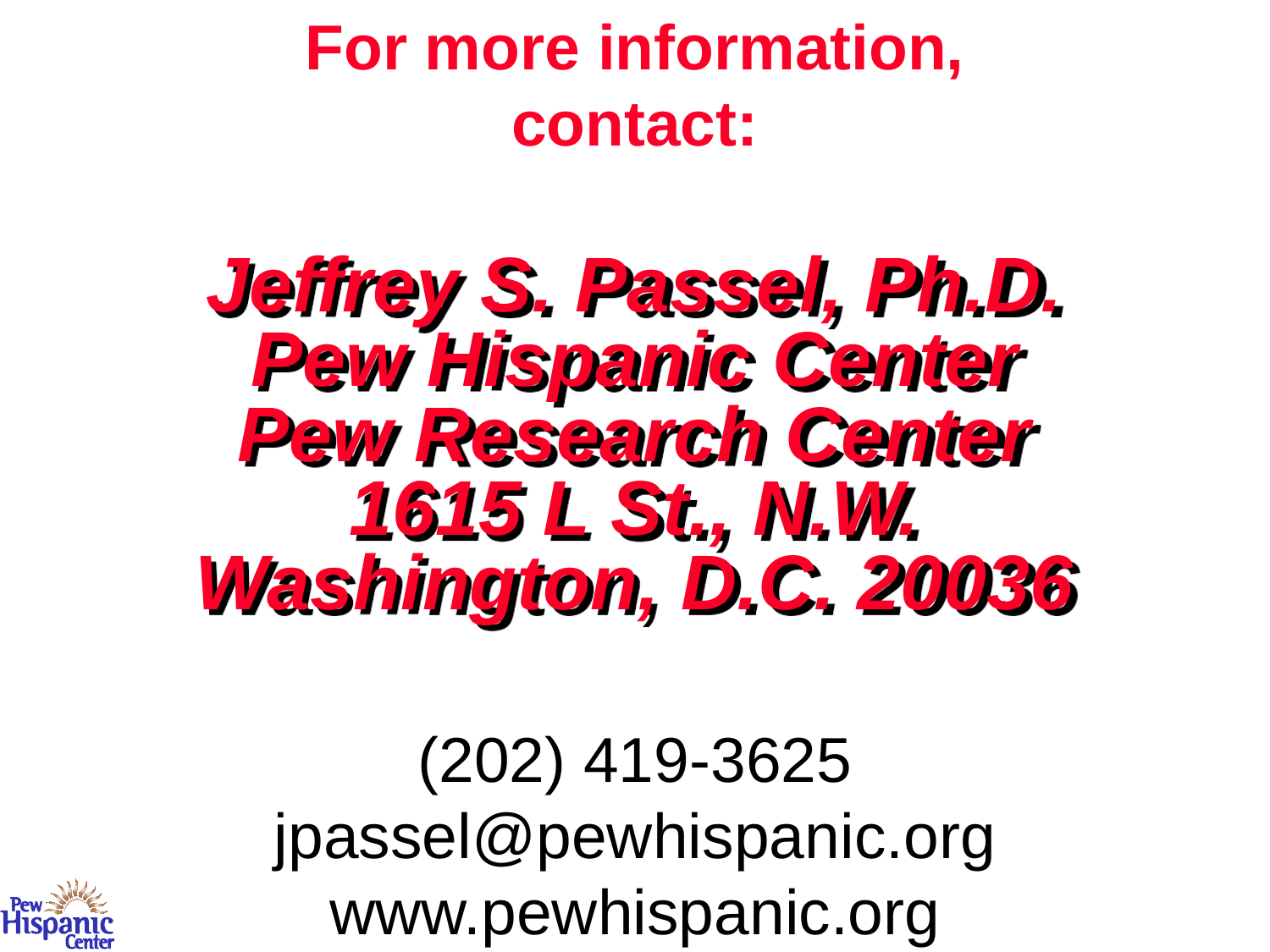

# For more information, contact:
Jeffrey S. Passel, Ph.D.
Pew Hispanic Center
Pew Research Center
1615 L St., N.W.
Washington, D.C. 20036
(202) 419-3625
jpassel@pewhispanic.org
www.pewhispanic.org